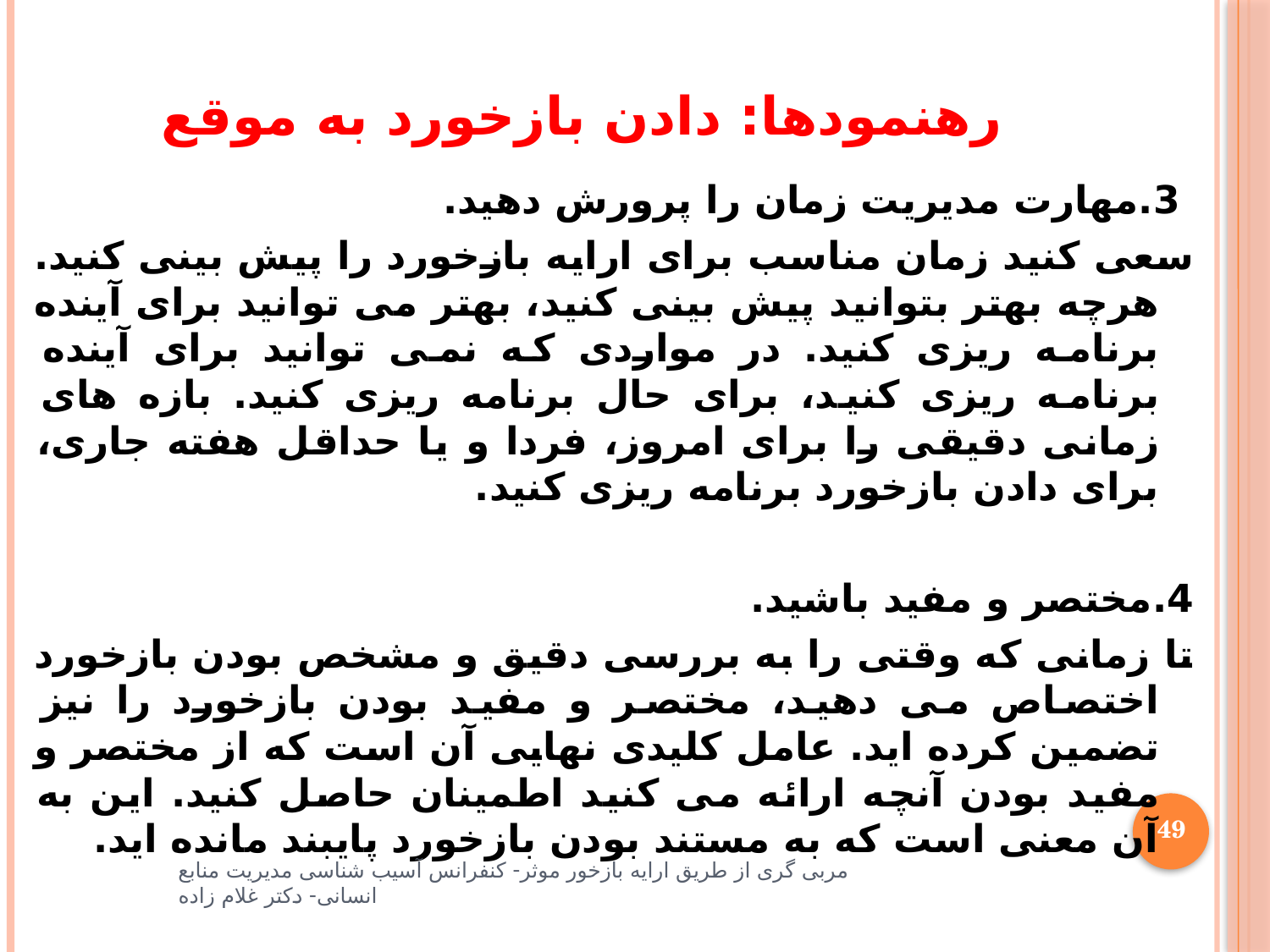

# رهنمودها: دادن بازخورد به موقع
 3.مهارت مدیریت زمان را پرورش دهید.
سعی کنید زمان مناسب برای ارایه بازخورد را پیش بینی کنید. هرچه بهتر بتوانید پیش بینی کنید، بهتر می توانید برای آینده برنامه ریزی کنید. در مواردی که نمی توانید برای آینده برنامه ریزی کنید، برای حال برنامه ریزی کنید. بازه های زمانی دقیقی را برای امروز، فردا و یا حداقل هفته جاری، برای دادن بازخورد برنامه ریزی کنید.

4.	مختصر و مفید باشید.
تا زمانی که وقتی را به بررسی دقیق و مشخص بودن بازخورد اختصاص می دهید، مختصر و مفید بودن بازخورد را نیز تضمین کرده اید. عامل کلیدی نهایی آن است که از مختصر و مفید بودن آنچه ارائه می کنید اطمینان حاصل کنید. این به آن معنی است که به مستند بودن بازخورد پایبند مانده اید.

49
مربی گری از طریق ارایه بازخور موثر- کنفرانس آسیب شناسی مدیریت منابع انسانی- دکتر غلام زاده